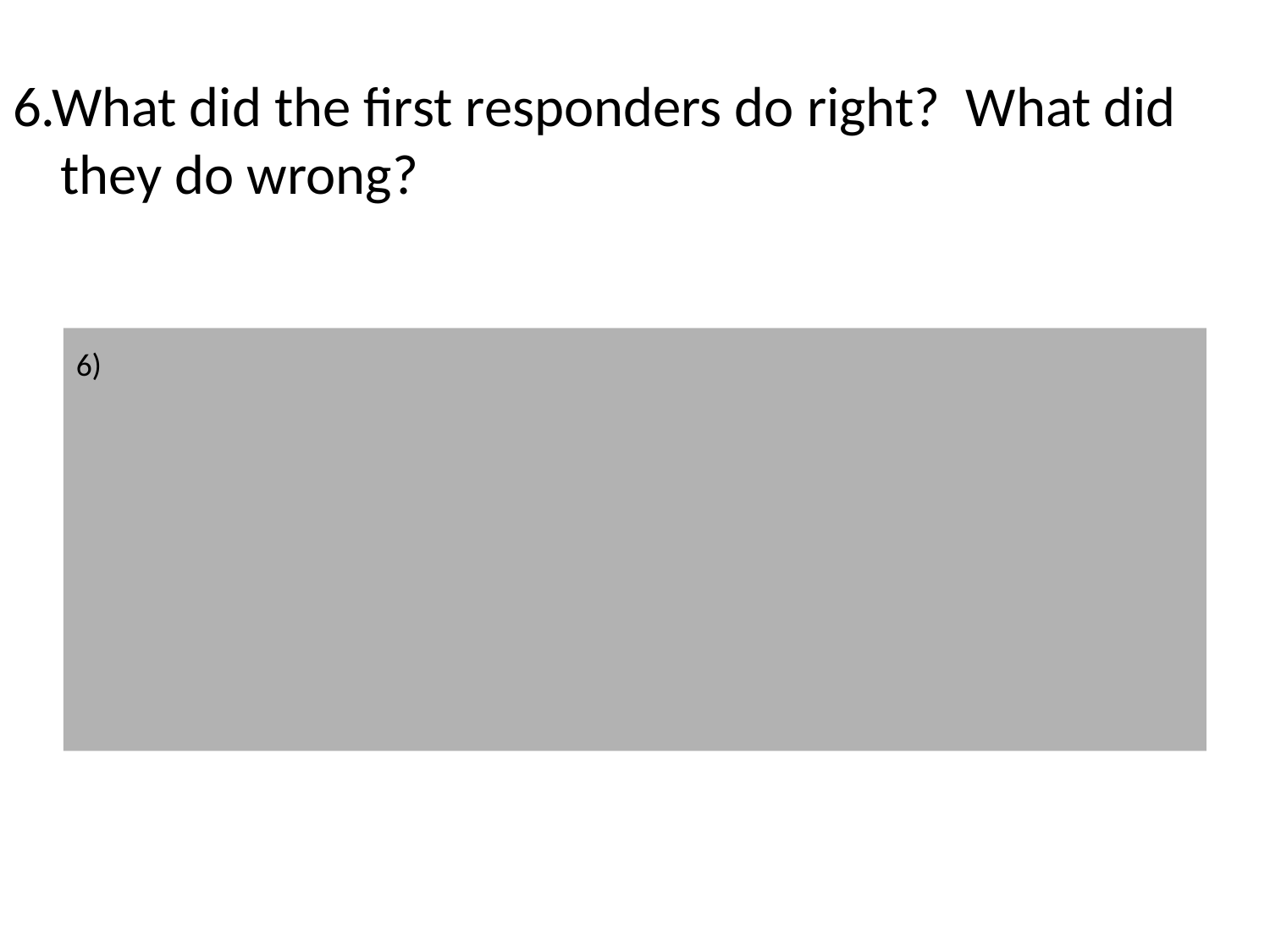

6.What did the first responders do right?  What did they do wrong?

6)